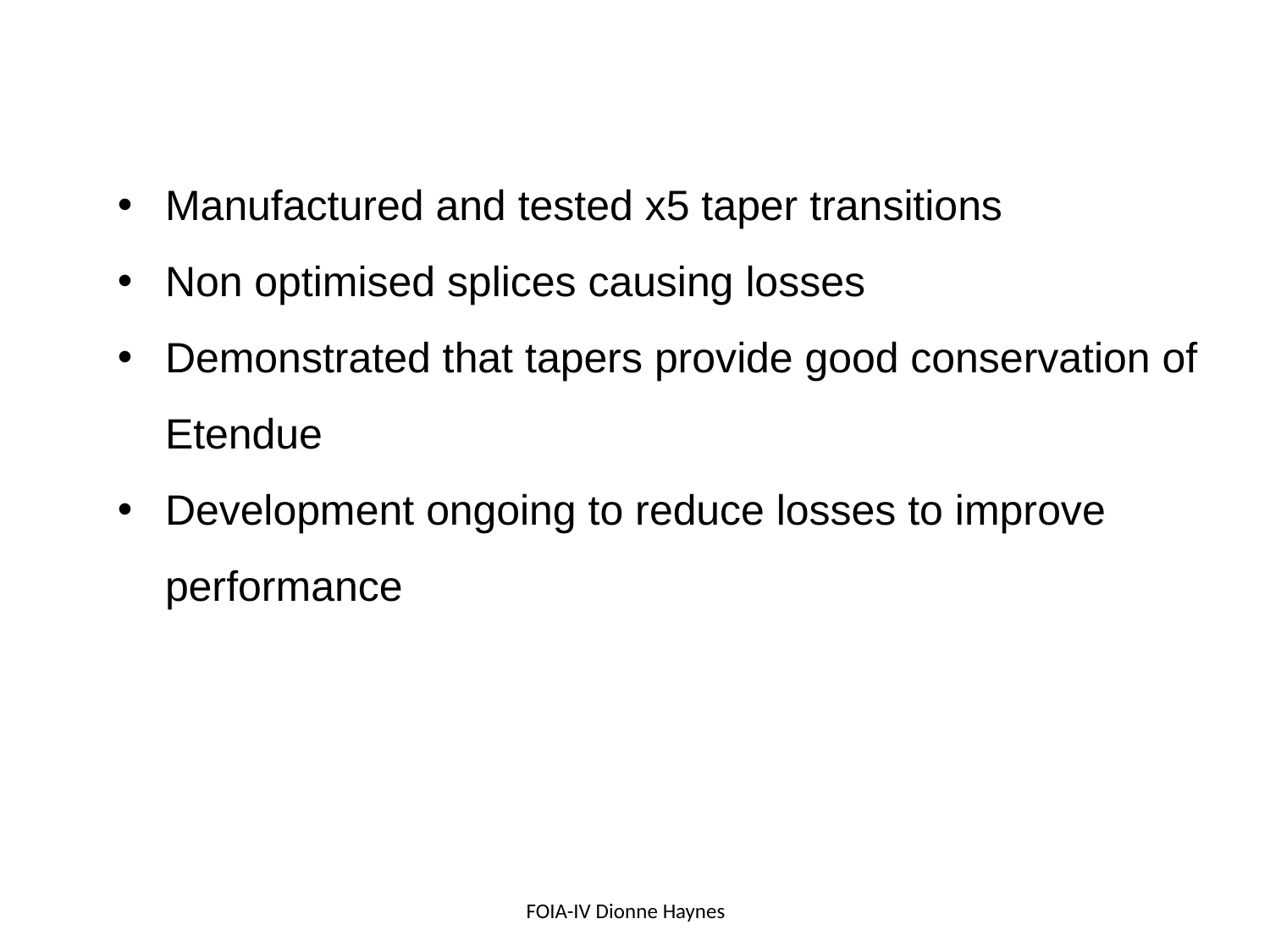

Manufactured and tested x5 taper transitions
Non optimised splices causing losses
Demonstrated that tapers provide good conservation of Etendue
Development ongoing to reduce losses to improve performance

FOIA-IV Dionne Haynes